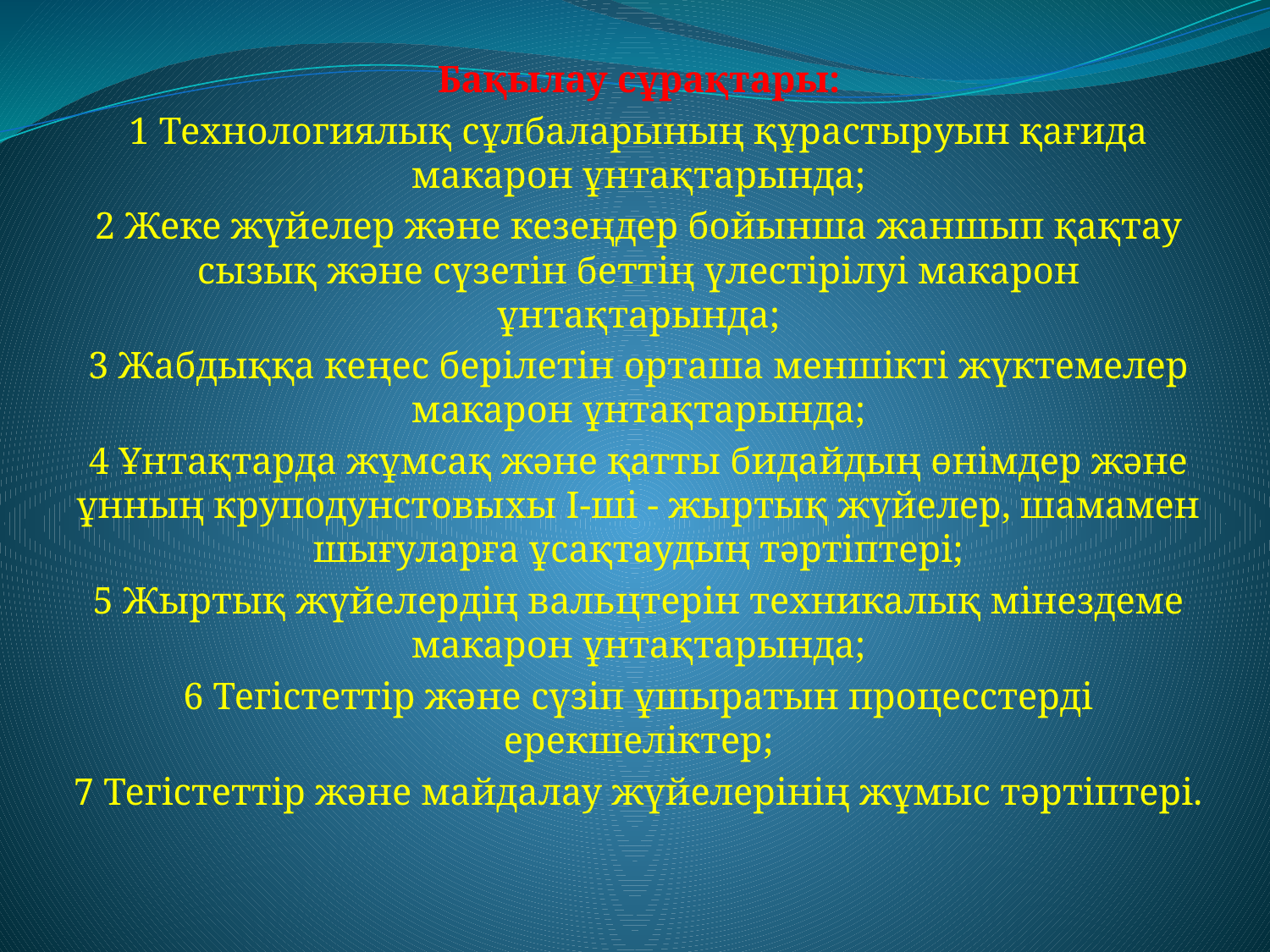

Бақылау сұрақтары:
1 Технологиялық сұлбаларының құрастыруын қағида макарон ұнтақтарында;
2 Жеке жүйелер және кезеңдер бойынша жаншып қақтау сызық және сүзетiн беттiң үлестiрiлуi макарон ұнтақтарында;
3 Жабдыққа кеңес берiлетiн орташа меншiктi жүктемелер макарон ұнтақтарында;
4 Ұнтақтарда жұмсақ және қатты бидайдың өнiмдер және ұнның круподунстовыхы I-шi - жыртық жүйелер, шамамен шығуларға ұсақтаудың тәртiптерi;
5 Жыртық жүйелердiң вальцтерiн техникалық мiнездеме макарон ұнтақтарында;
6 Тегiстеттiр және сүзiп ұшыратын процесстердi ерекшелiктер;
7 Тегiстеттiр және майдалау жүйелерiнiң жұмыс тәртiптерi.